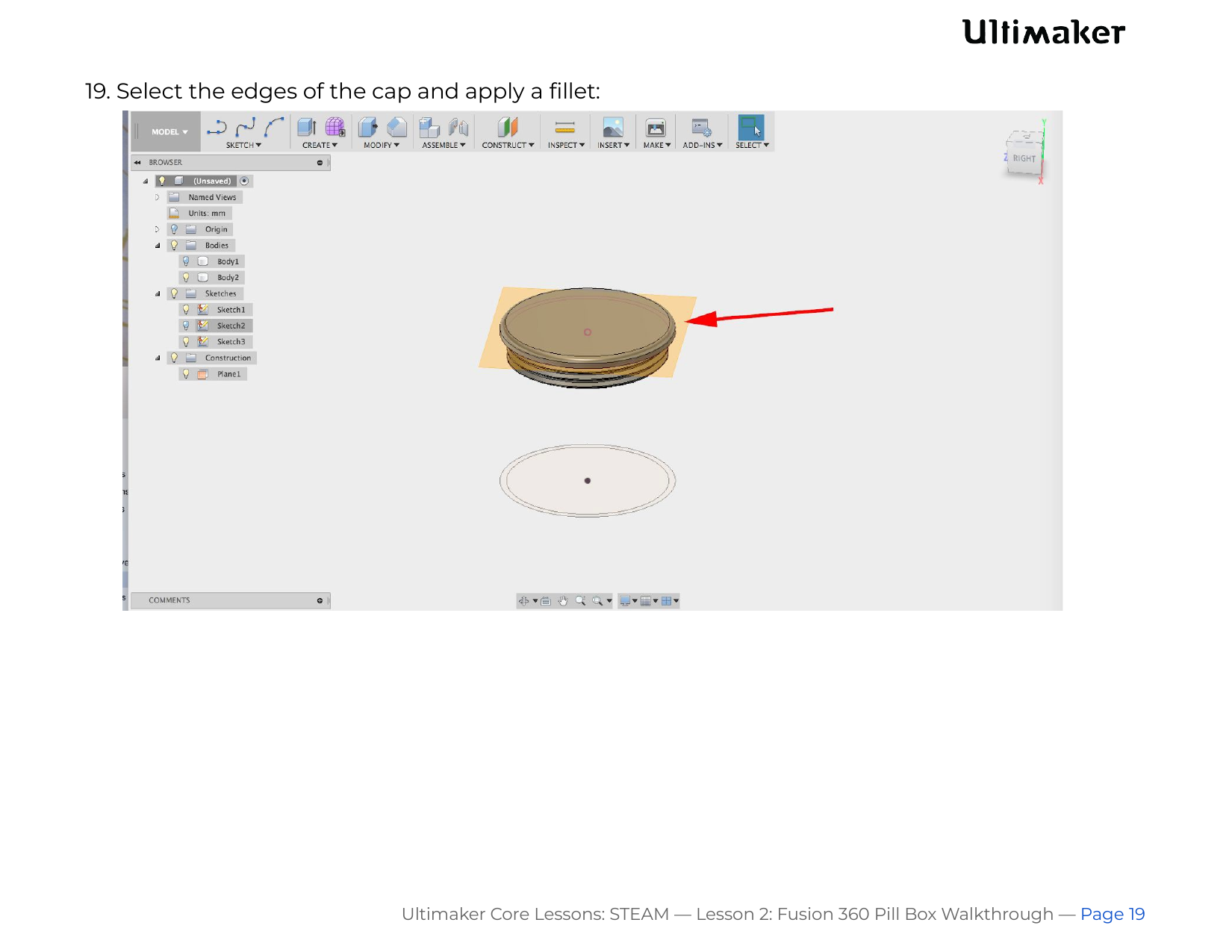

19. Select the edges of the cap and apply a fillet:

Ultimaker Core Lessons: STEAM — Lesson 2: Fusion 360 Pill Box Walkthrough — Page 19